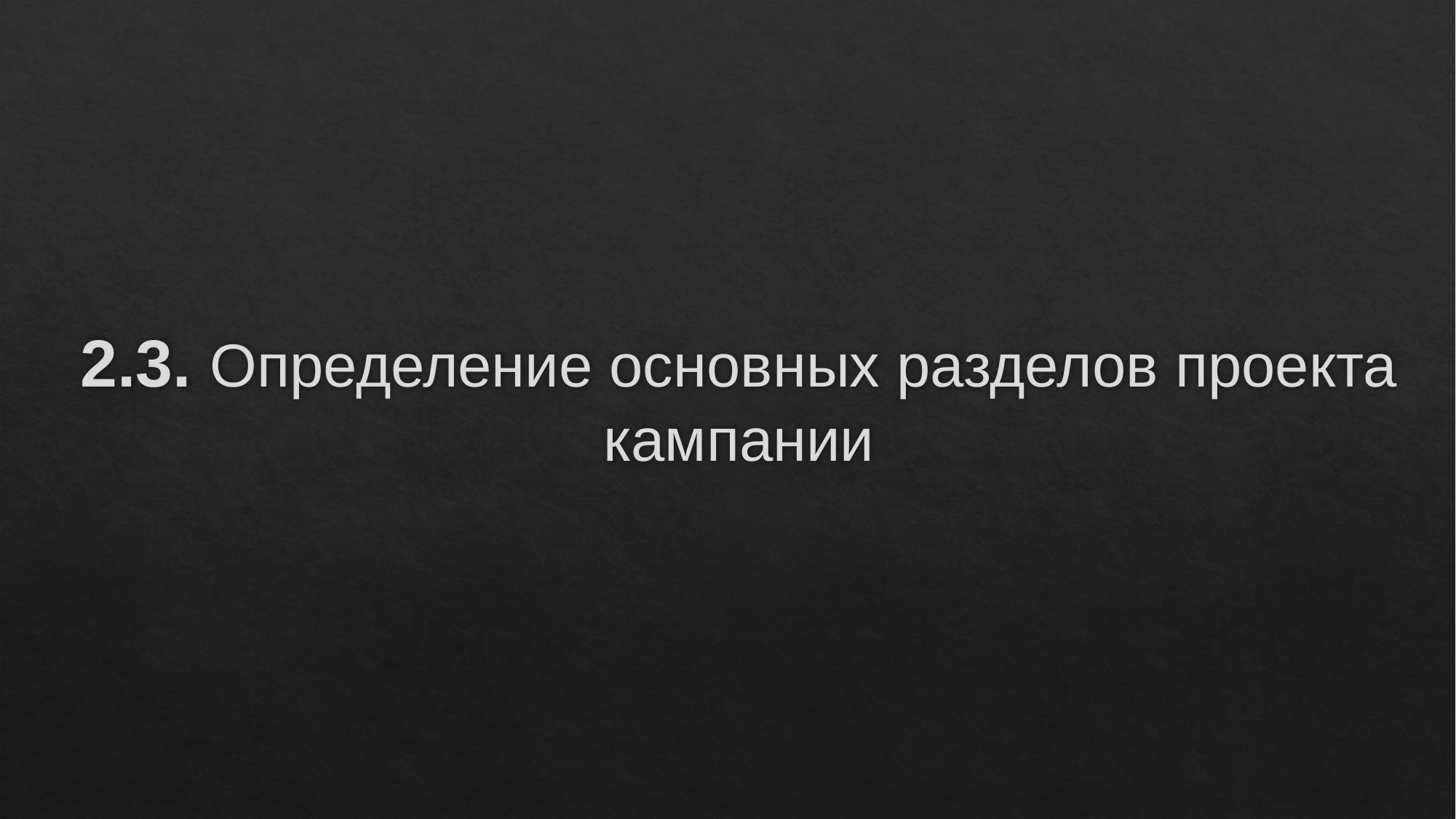

# 2.3. Определение основных разделов проекта кампании